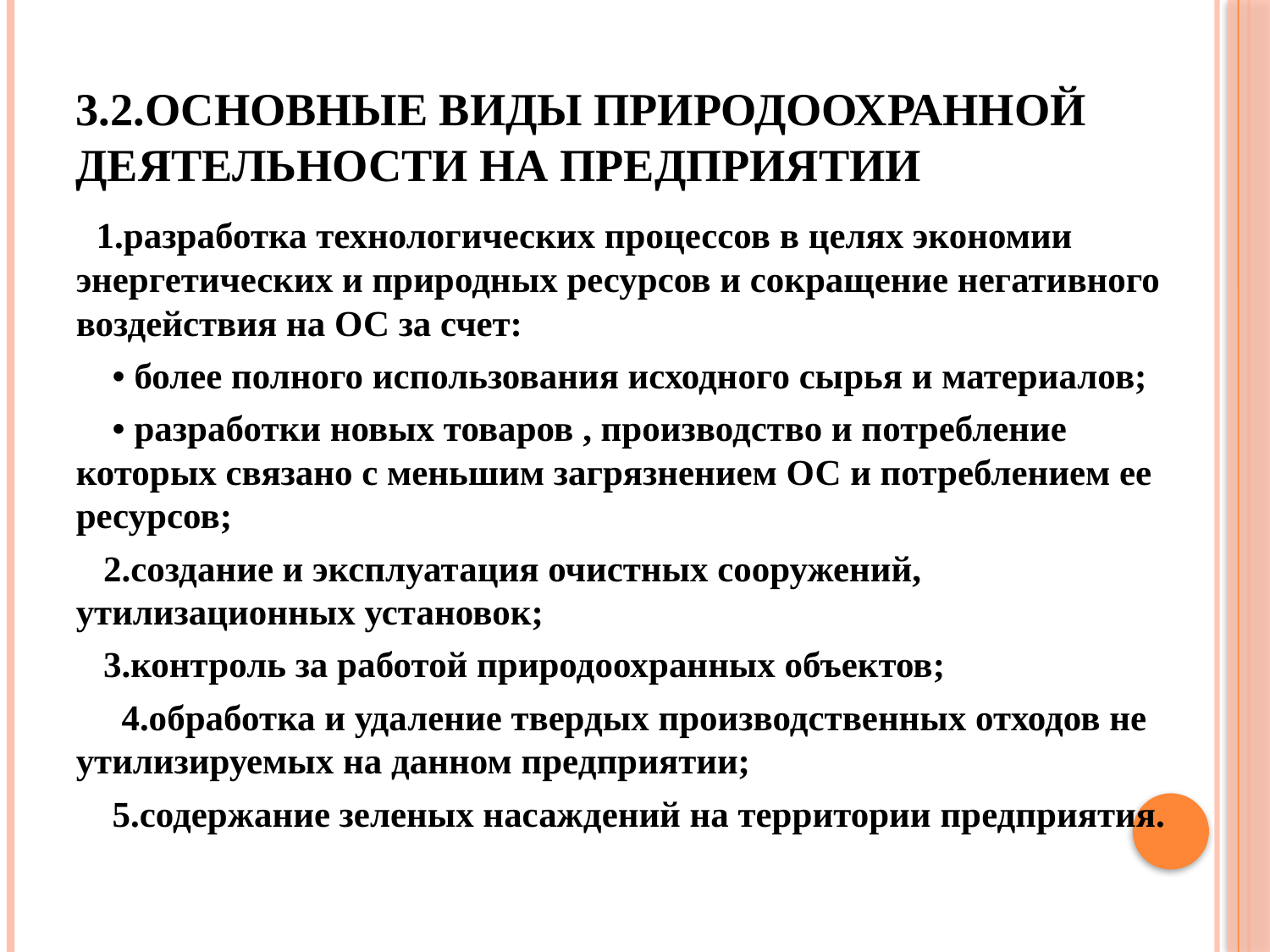

# 3.2.основные виды природоохранной деятельности на предприятии
  1.разработка технологических процессов в целях экономии энергетических и природных ресурсов и сокращение негативного воздействия на ОС за счет:
    • более полного использования исходного сырья и материалов;
    • разработки новых товаров , производство и потребление которых связано с меньшим загрязнением ОС и потреблением ее ресурсов;
   2.создание и эксплуатация очистных сооружений, утилизационных установок;
   3.контроль за работой природоохранных объектов;
     4.обработка и удаление твердых производственных отходов не утилизируемых на данном предприятии;
    5.содержание зеленых насаждений на территории предприятия.